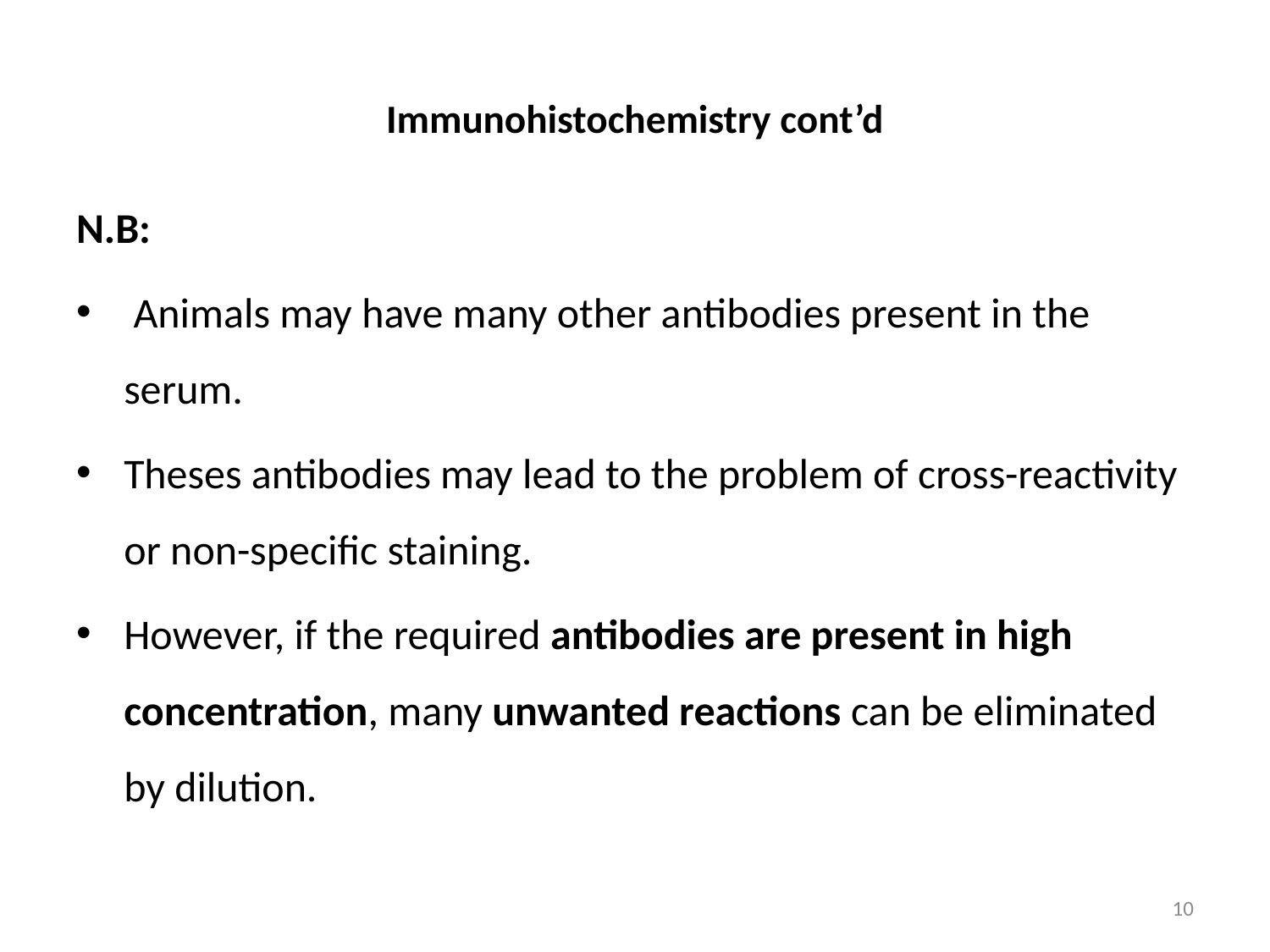

# Immunohistochemistry cont’d
N.B:
 Animals may have many other antibodies present in the serum.
Theses antibodies may lead to the problem of cross-reactivity or non-specific staining.
However, if the required antibodies are present in high concentration, many unwanted reactions can be eliminated by dilution.

10